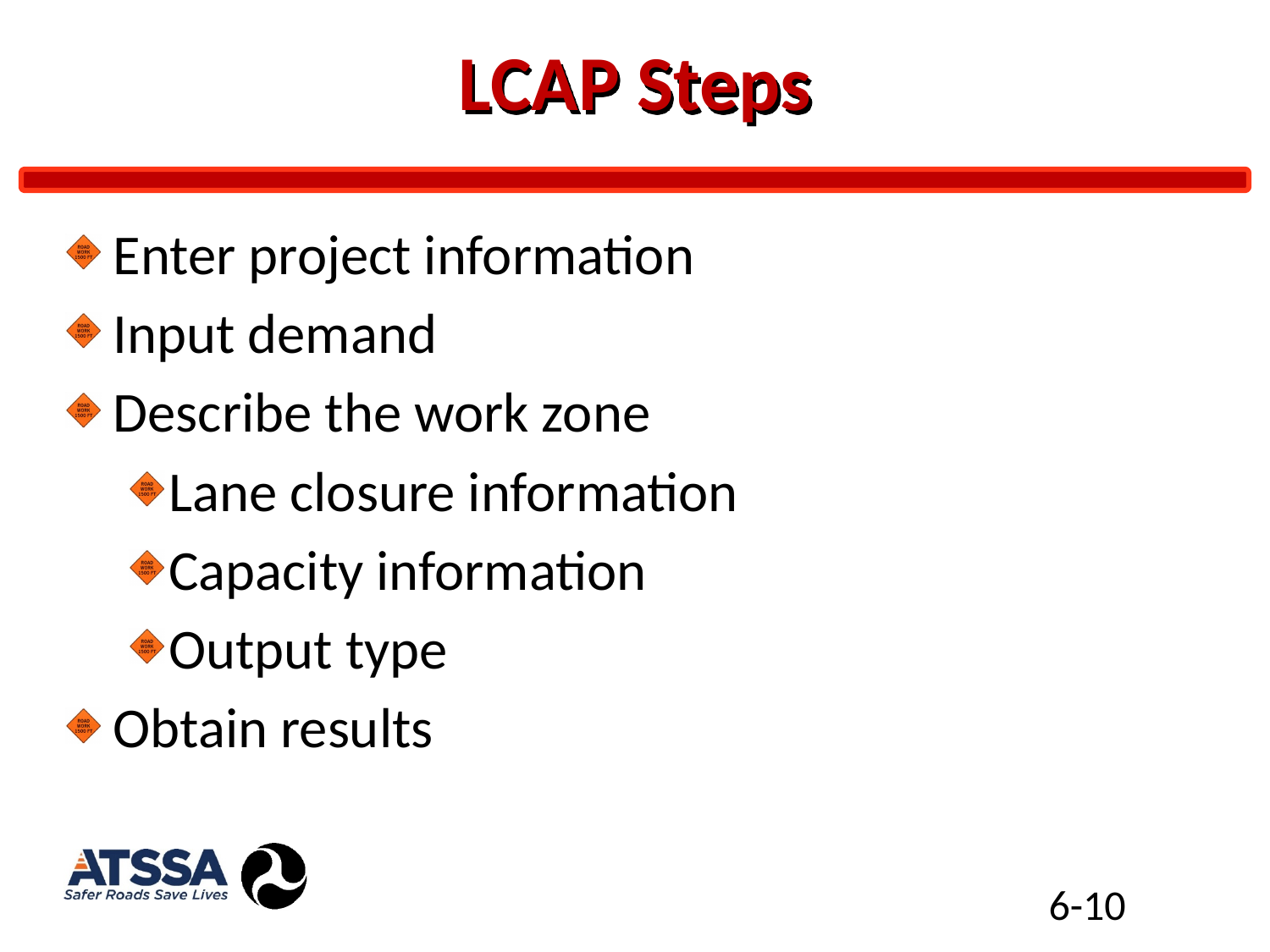

# LCAP Steps
Enter project information
Input demand
Describe the work zone
Lane closure information
Capacity information
Output type
Obtain results